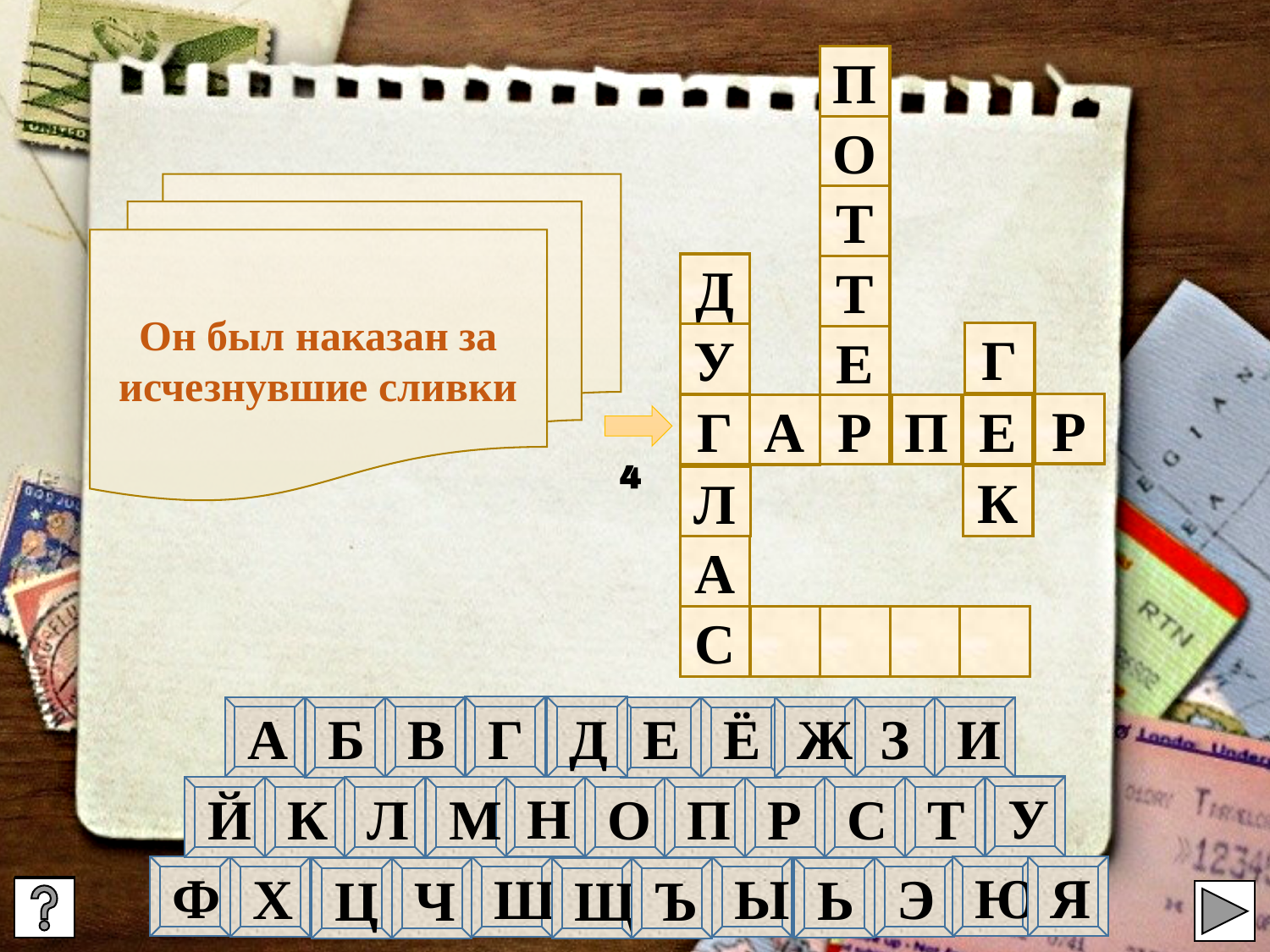

П
О
Он был наказан за исчезнувшие сливки
Т
Д
Т
Г
У
Е
Р
Г
Р
П
Е
А

4
К
Л
А
С

Г
Д
А
В
Ж
З
И
Б
Е
Ё
У
Н
Й
К
Л
М
О
П
Р
С
Т
Ф
Ю
Я
Х
Ш
Ы
Э
Ь
Ц
Ч
Щ
Ъ